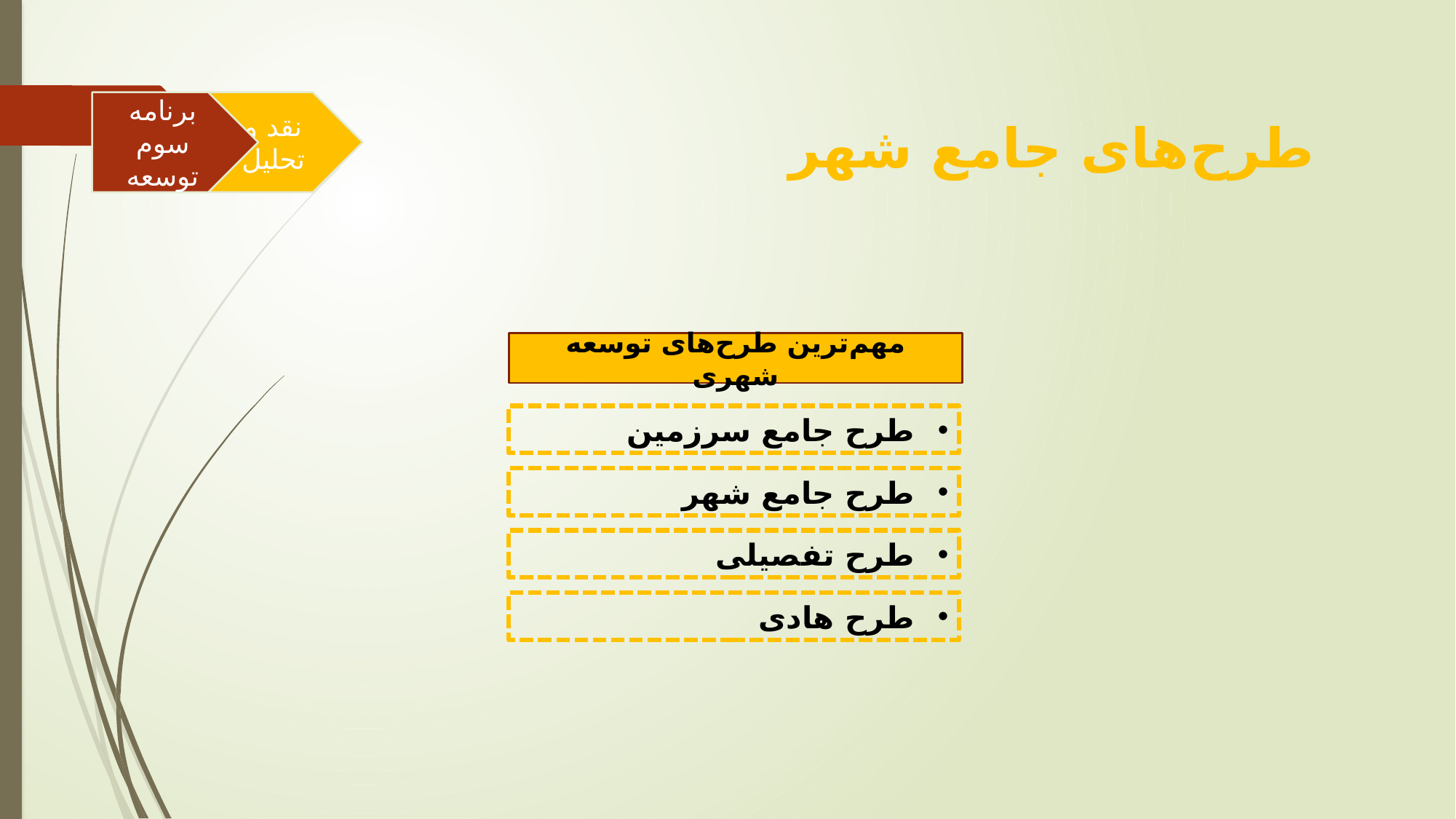

برنامه سوم توسعه
نقد و تحلیل
طرح‌های جامع شهر
مهم‌ترین طرح‌های توسعه شهری
طرح جامع سرزمین
طرح جامع شهر
طرح تفصیلی
طرح هادی